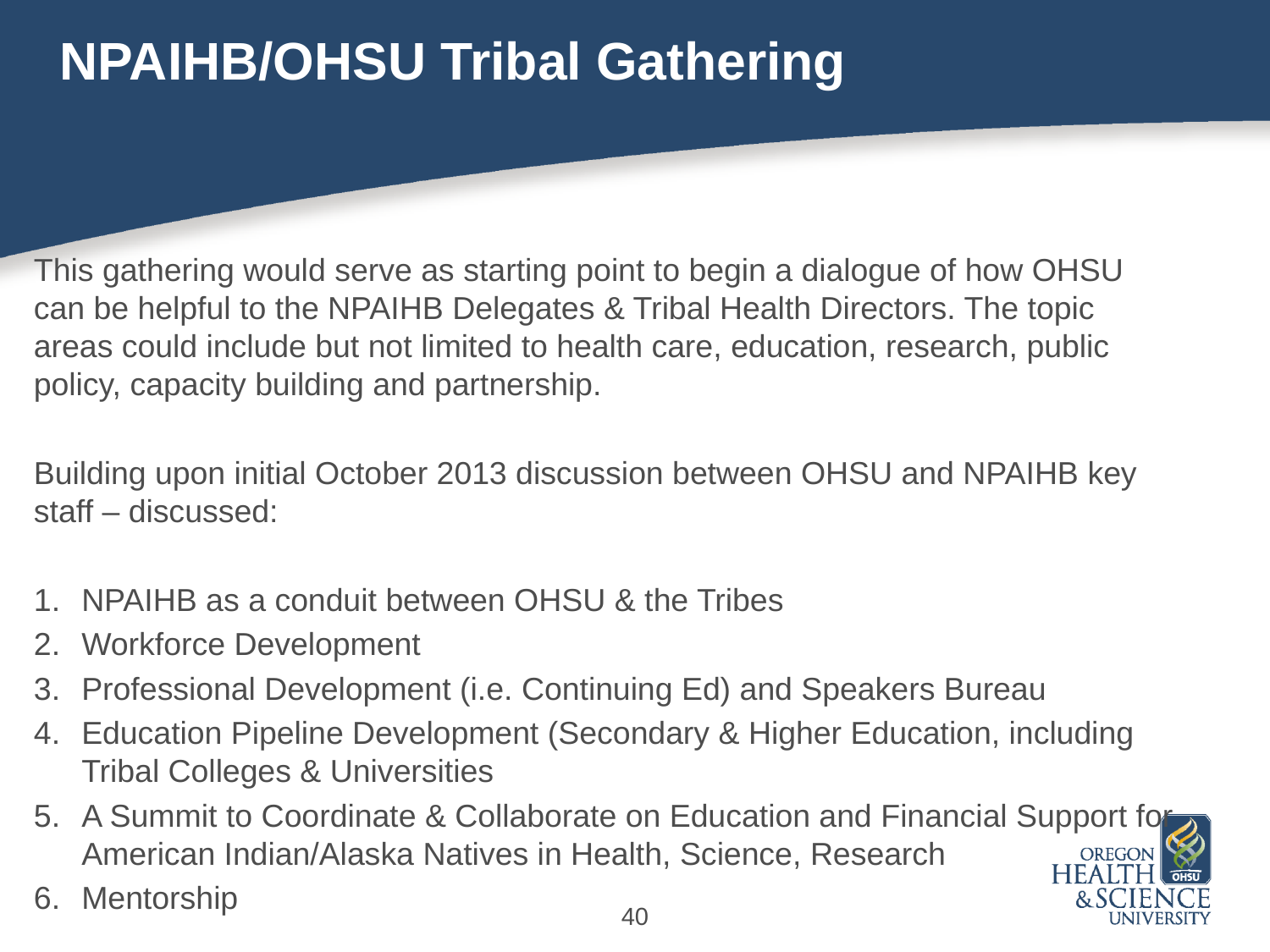

# NPAIHB/OHSU Tribal Gathering
This gathering would serve as starting point to begin a dialogue of how OHSU can be helpful to the NPAIHB Delegates & Tribal Health Directors. The topic areas could include but not limited to health care, education, research, public policy, capacity building and partnership.

Building upon initial October 2013 discussion between OHSU and NPAIHB key staff – discussed:

NPAIHB as a conduit between OHSU & the Tribes
Workforce Development
Professional Development (i.e. Continuing Ed) and Speakers Bureau
Education Pipeline Development (Secondary & Higher Education, including Tribal Colleges & Universities
A Summit to Coordinate & Collaborate on Education and Financial Support for American Indian/Alaska Natives in Health, Science, Research
Mentorship

40